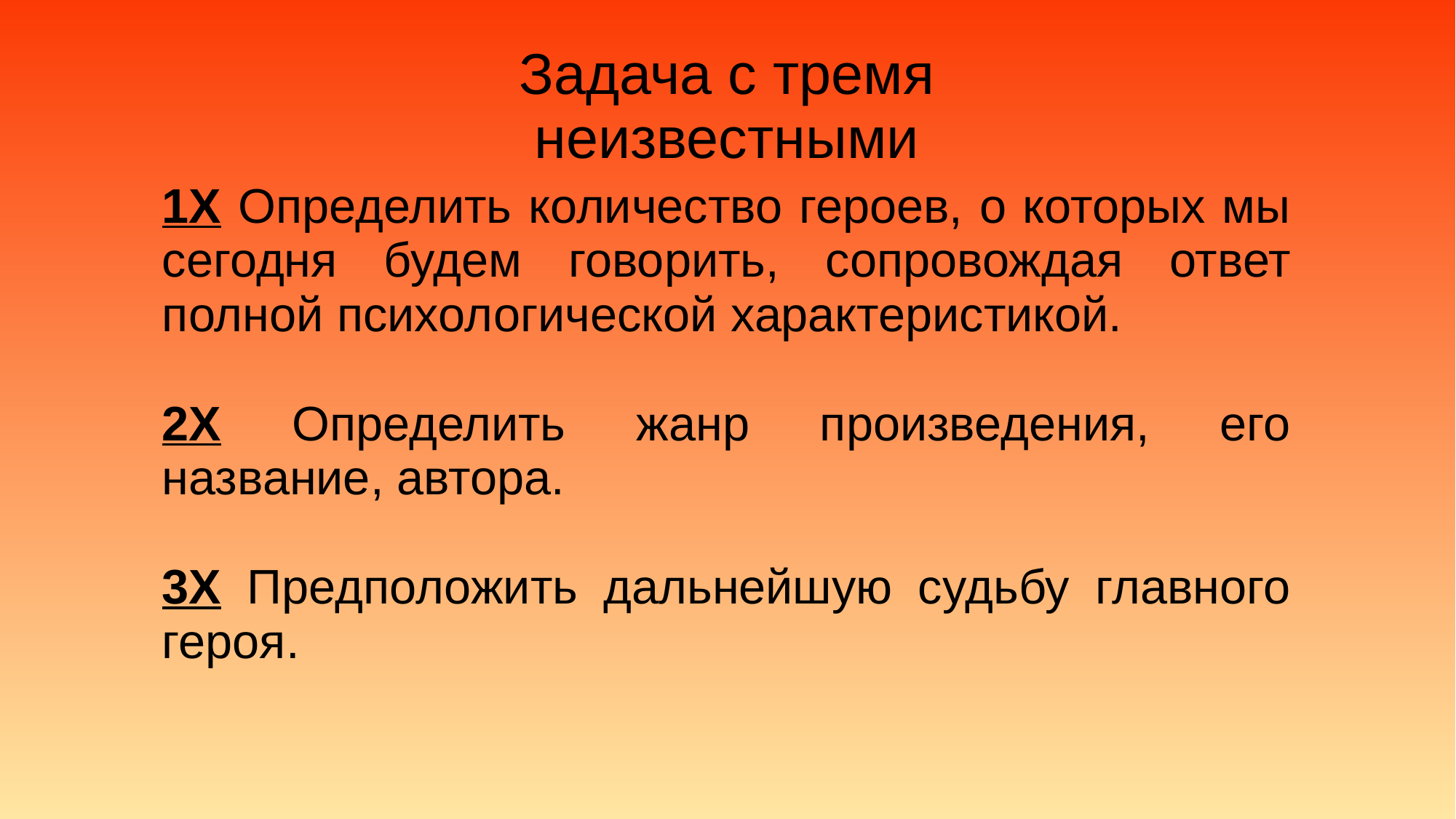

| Задача с тремя неизвестными |
| --- |
| 1Х Определить количество героев, о которых мы сегодня будем говорить, сопровождая ответ полной психологической характеристикой. 2Х Определить жанр произведения, его название, автора. 3Х Предположить дальнейшую судьбу главного героя. |
| --- |